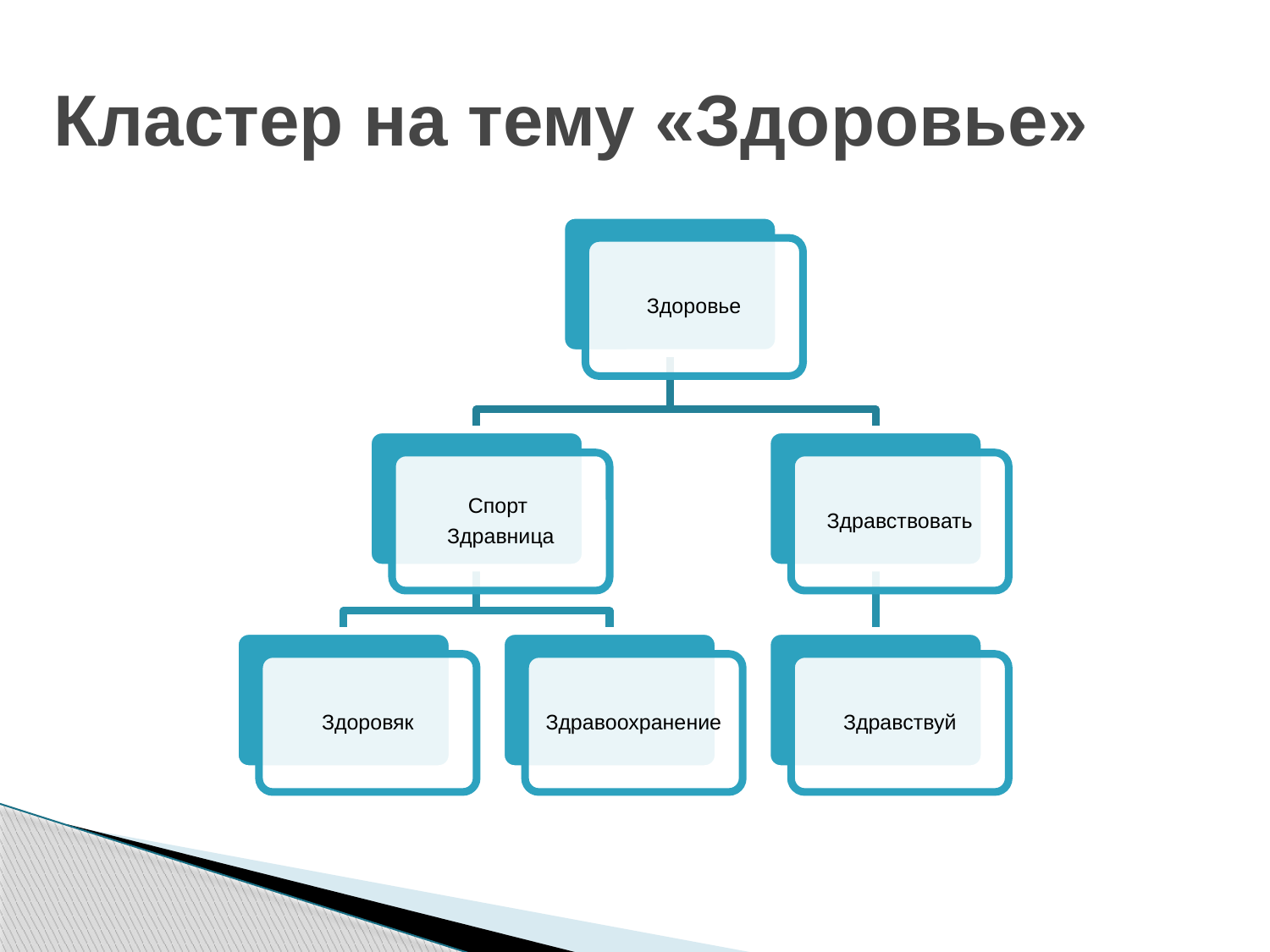

Кластер на тему «Здоровье»
Здоровье
Спорт
Здравница
Здоровяк
Здравоохранение
Здравствовать
Здравствуй